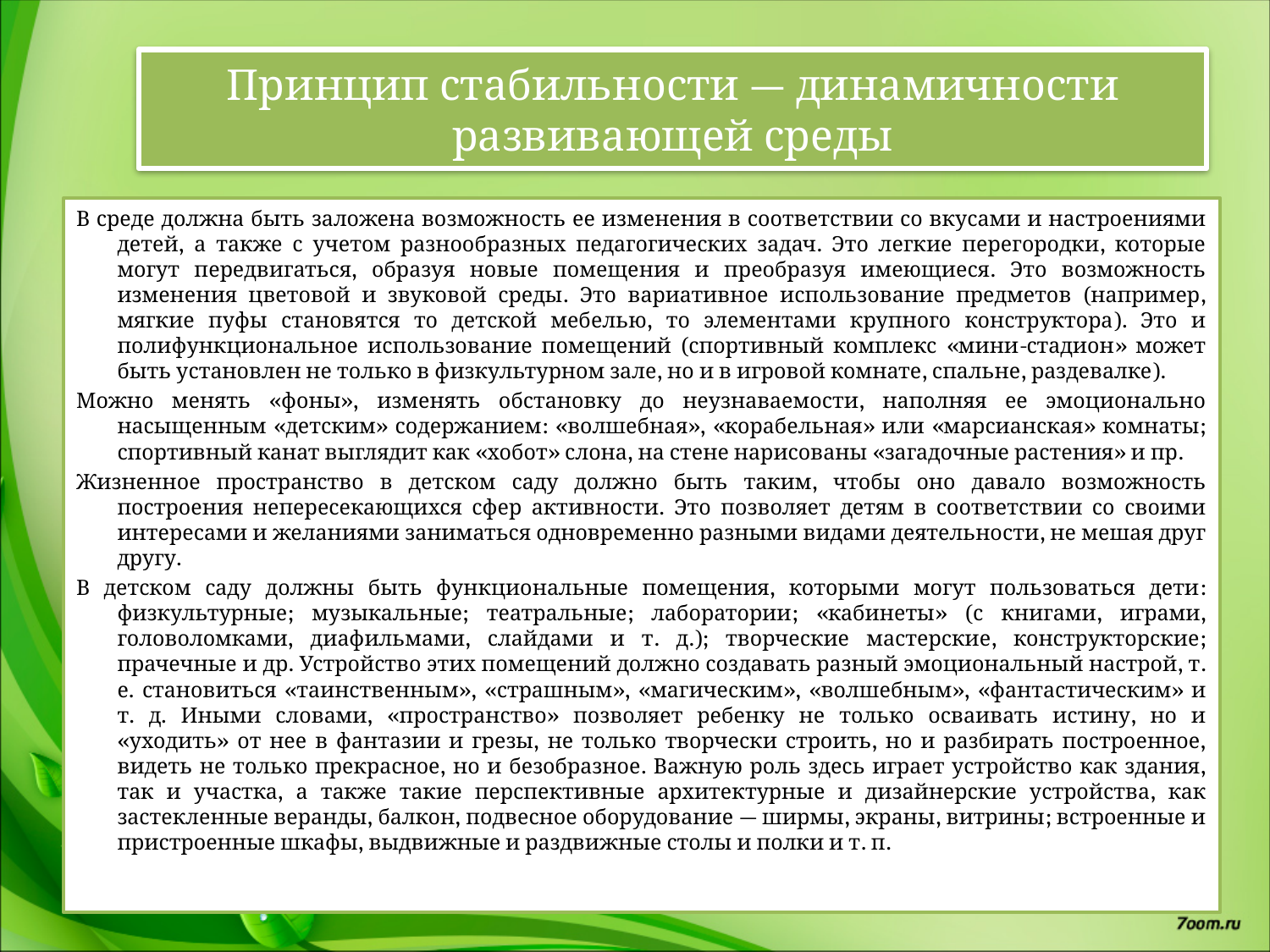

# Принцип стабильности — динамичности развивающей среды
В среде должна быть заложена возможность ее изменения в соответствии со вкусами и настроениями детей, а также с учетом разнообразных педагогических задач. Это легкие перегородки, которые могут передвигаться, образуя новые помещения и преобразуя имеющиеся. Это возможность изменения цветовой и звуковой среды. Это вариативное использование предметов (например, мягкие пуфы становятся то детской мебелью, то элементами крупного конструктора). Это и полифункциональное использование помещений (спортивный комплекс «мини-стадион» может быть установлен не только в физкультурном зале, но и в игровой комнате, спальне, раздевалке).
Можно менять «фоны», изменять обстановку до неузнаваемости, наполняя ее эмоционально насыщенным «детским» содержанием: «волшебная», «корабельная» или «марсианская» комнаты; спортивный канат выглядит как «хобот» слона, на стене нарисованы «загадочные растения» и пр.
Жизненное пространство в детском саду должно быть таким, чтобы оно давало возможность построения непересекающихся сфер активности. Это позволяет детям в соответствии со своими интересами и желаниями заниматься одновременно разными видами деятельности, не мешая друг другу.
В детском саду должны быть функциональные помещения, которыми могут пользоваться дети: физкультурные; музыкальные; театральные; лаборатории; «кабинеты» (с книгами, играми, головоломками, диафильмами, слайдами и т. д.); творческие мастерские, конструкторские; прачечные и др. Устройство этих помещений должно создавать разный эмоциональный настрой, т. е. становиться «таинственным», «страшным», «магическим», «волшебным», «фантастическим» и т. д. Иными словами, «пространство» позволяет ребенку не только осваивать истину, но и «уходить» от нее в фантазии и грезы, не только творчески строить, но и разбирать построенное, видеть не только прекрасное, но и безобразное. Важную роль здесь играет устройство как здания, так и участка, а также такие перспективные архитектурные и дизайнерские устройства, как застекленные веранды, балкон, подвесное оборудование — ширмы, экраны, витрины; встроенные и пристроенные шкафы, выдвижные и раздвижные столы и полки и т. п.